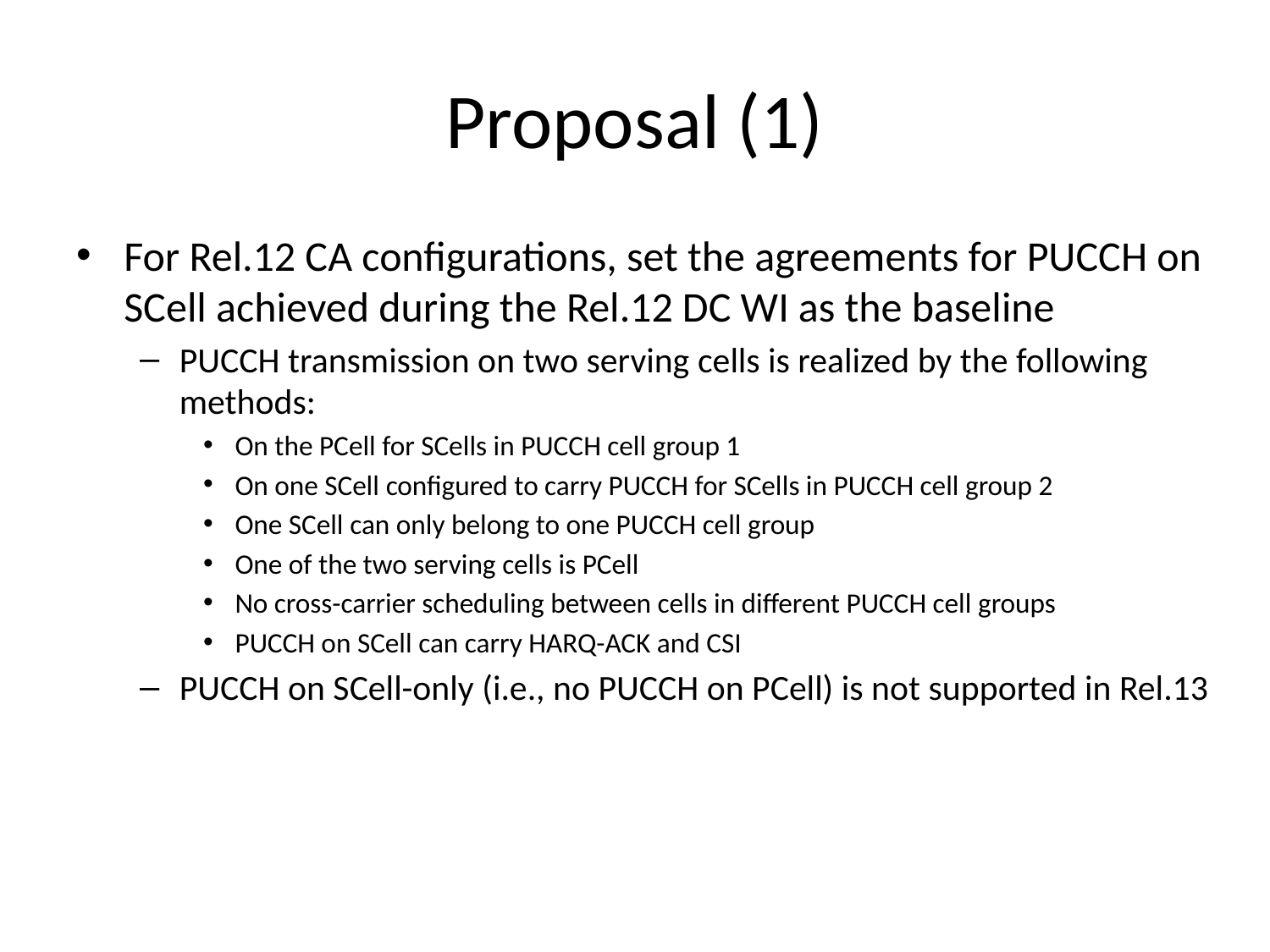

# Proposal (1)
For Rel.12 CA configurations, set the agreements for PUCCH on SCell achieved during the Rel.12 DC WI as the baseline
PUCCH transmission on two serving cells is realized by the following methods:
On the PCell for SCells in PUCCH cell group 1
On one SCell configured to carry PUCCH for SCells in PUCCH cell group 2
One SCell can only belong to one PUCCH cell group
One of the two serving cells is PCell
No cross-carrier scheduling between cells in different PUCCH cell groups
PUCCH on SCell can carry HARQ-ACK and CSI
PUCCH on SCell-only (i.e., no PUCCH on PCell) is not supported in Rel.13